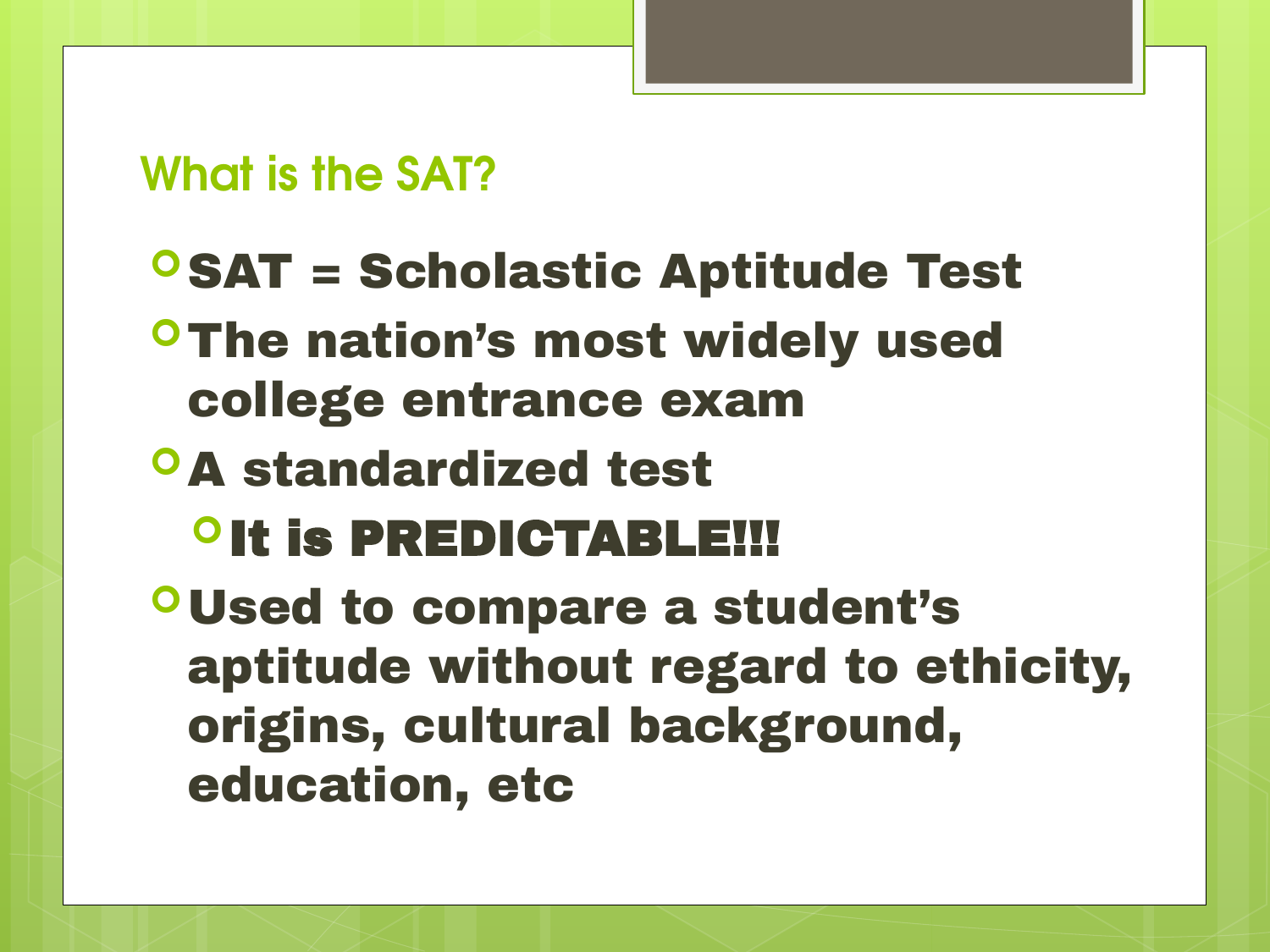

# What is the SAT?
SAT = Scholastic Aptitude Test
The nation’s most widely used college entrance exam
A standardized test
It is PREDICTABLE!!!
Used to compare a student’s aptitude without regard to ethicity, origins, cultural background, education, etc